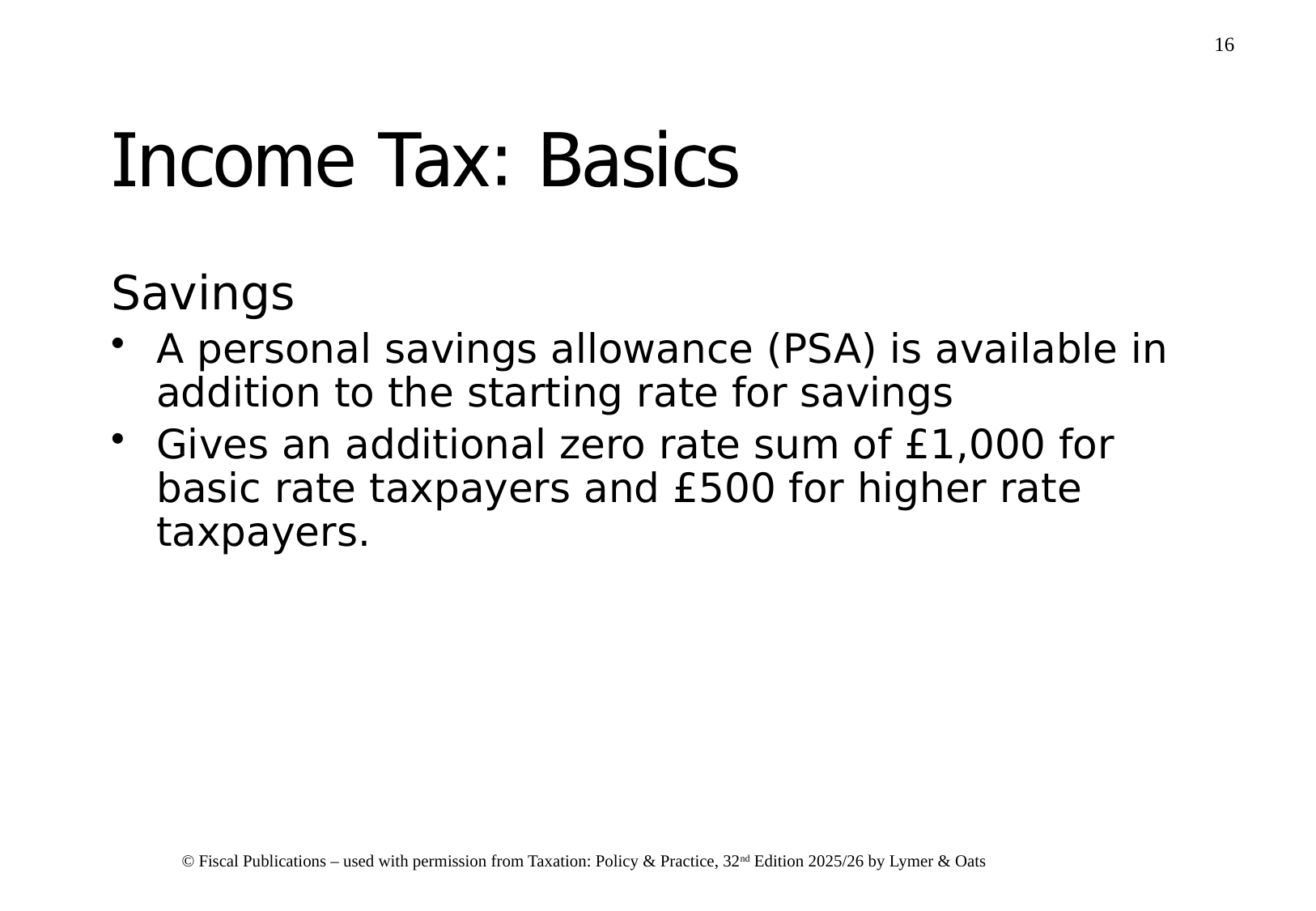

# Income Tax: Basics
Savings
A personal savings allowance (PSA) is available in addition to the starting rate for savings
Gives an additional zero rate sum of £1,000 for basic rate taxpayers and £500 for higher rate taxpayers.